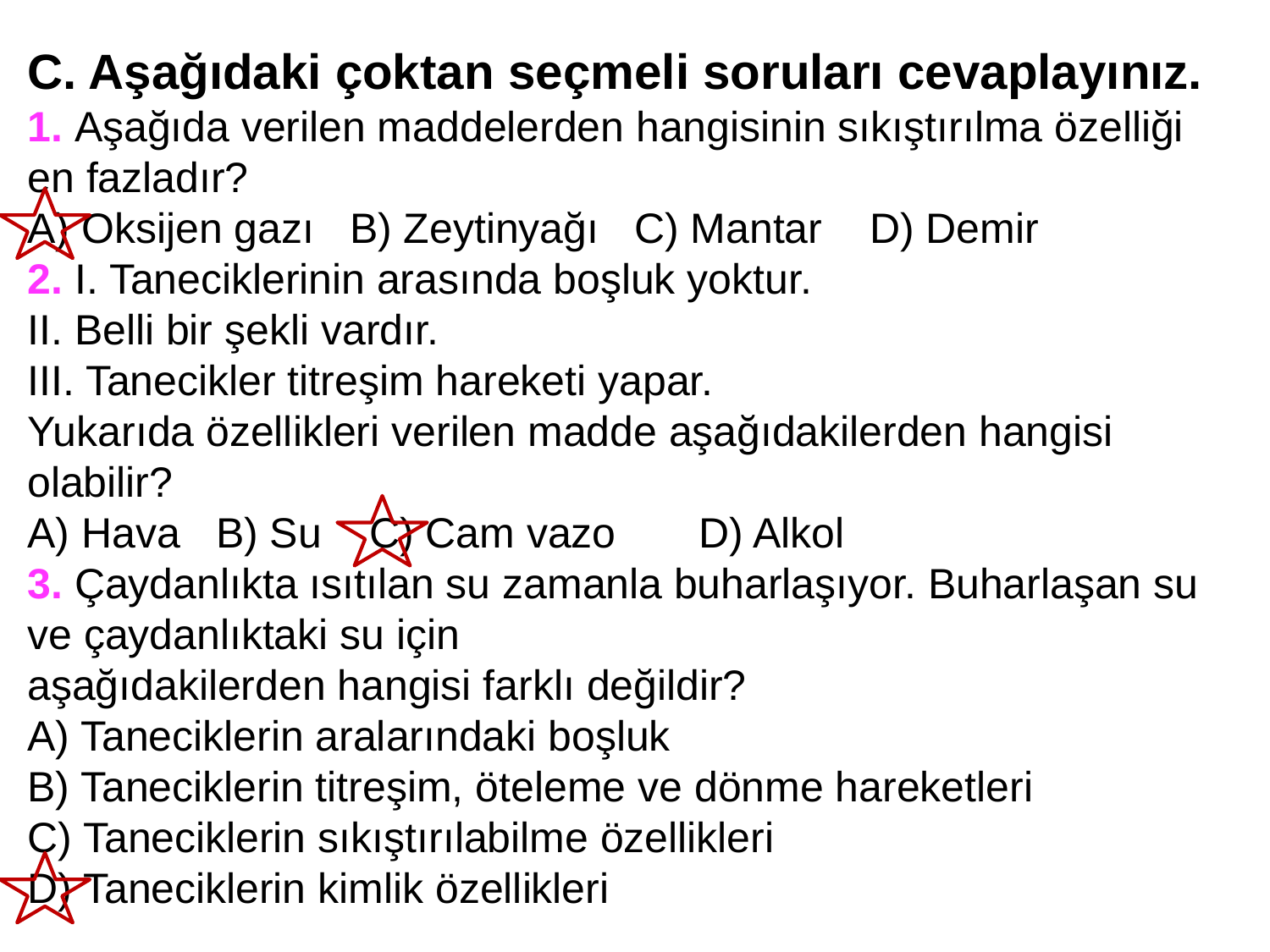

C. Aşağıdaki çoktan seçmeli soruları cevaplayınız.
1. Aşağıda verilen maddelerden hangisinin sıkıştırılma özelliği en fazladır?
A) Oksijen gazı   B) Zeytinyağı   C) Mantar    D) Demir
2. I. Taneciklerinin arasında boşluk yoktur.
II. Belli bir şekli vardır.
III. Tanecikler titreşim hareketi yapar.
Yukarıda özellikleri verilen madde aşağıdakilerden hangisi olabilir?
A) Hava   B) Su    C) Cam vazo       D) Alkol
3. Çaydanlıkta ısıtılan su zamanla buharlaşıyor. Buharlaşan su ve çaydanlıktaki su için
aşağıdakilerden hangisi farklı değildir?
A) Taneciklerin aralarındaki boşluk
B) Taneciklerin titreşim, öteleme ve dönme hareketleri
C) Taneciklerin sıkıştırılabilme özellikleri
D) Taneciklerin kimlik özellikleri